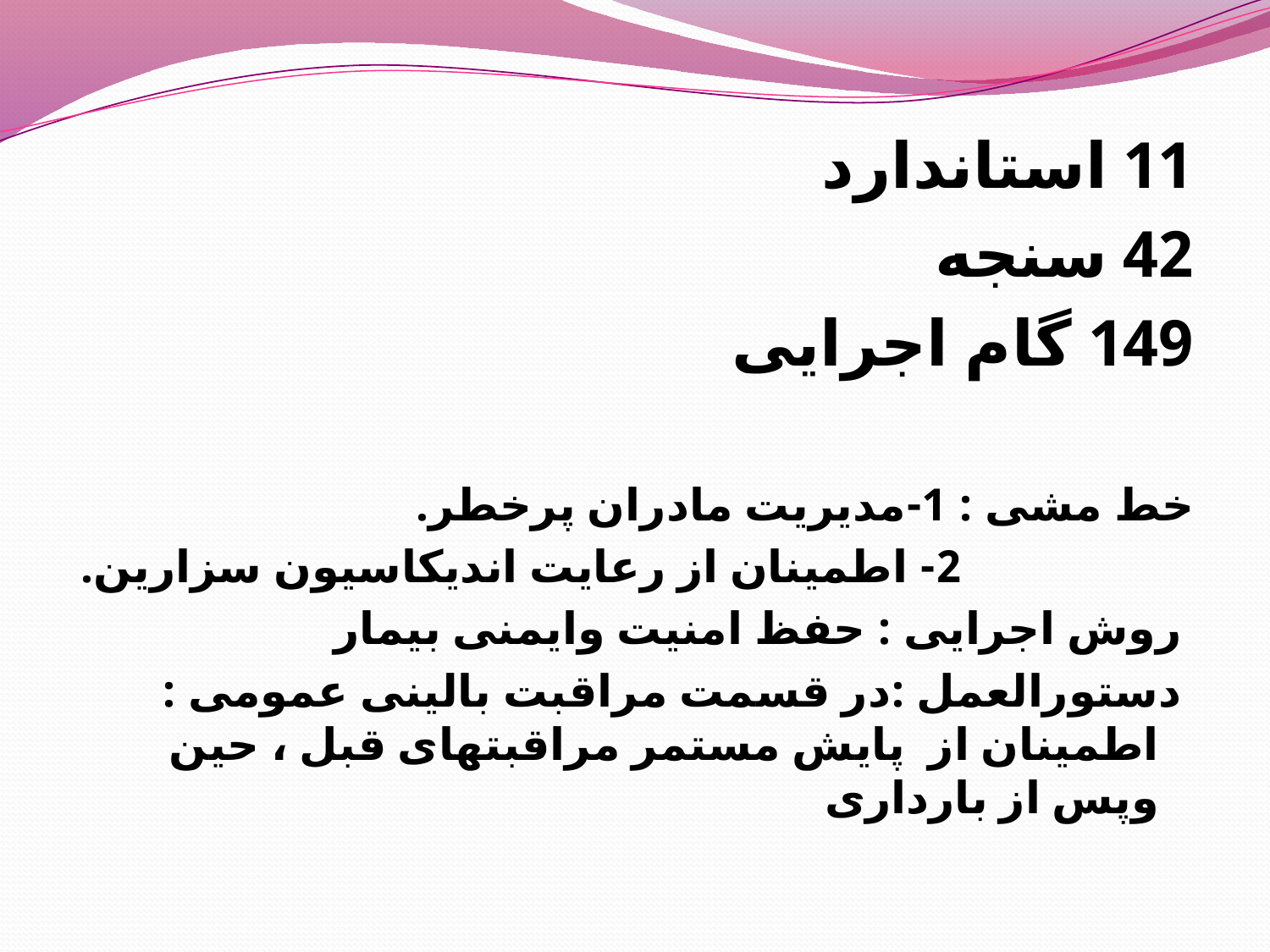

11 استاندارد
42 سنجه
149 گام اجرایی

خط مشی : 1-مدیریت مادران پرخطر.
                    2- اطمینان از رعایت اندیکاسیون سزارین.
 روش اجرایی : حفظ امنیت وایمنی بیمار
 دستورالعمل :در قسمت مراقبت بالینی عمومی :  اطمینان از  پایش مستمر مراقبتهای قبل ، حین وپس از بارداری